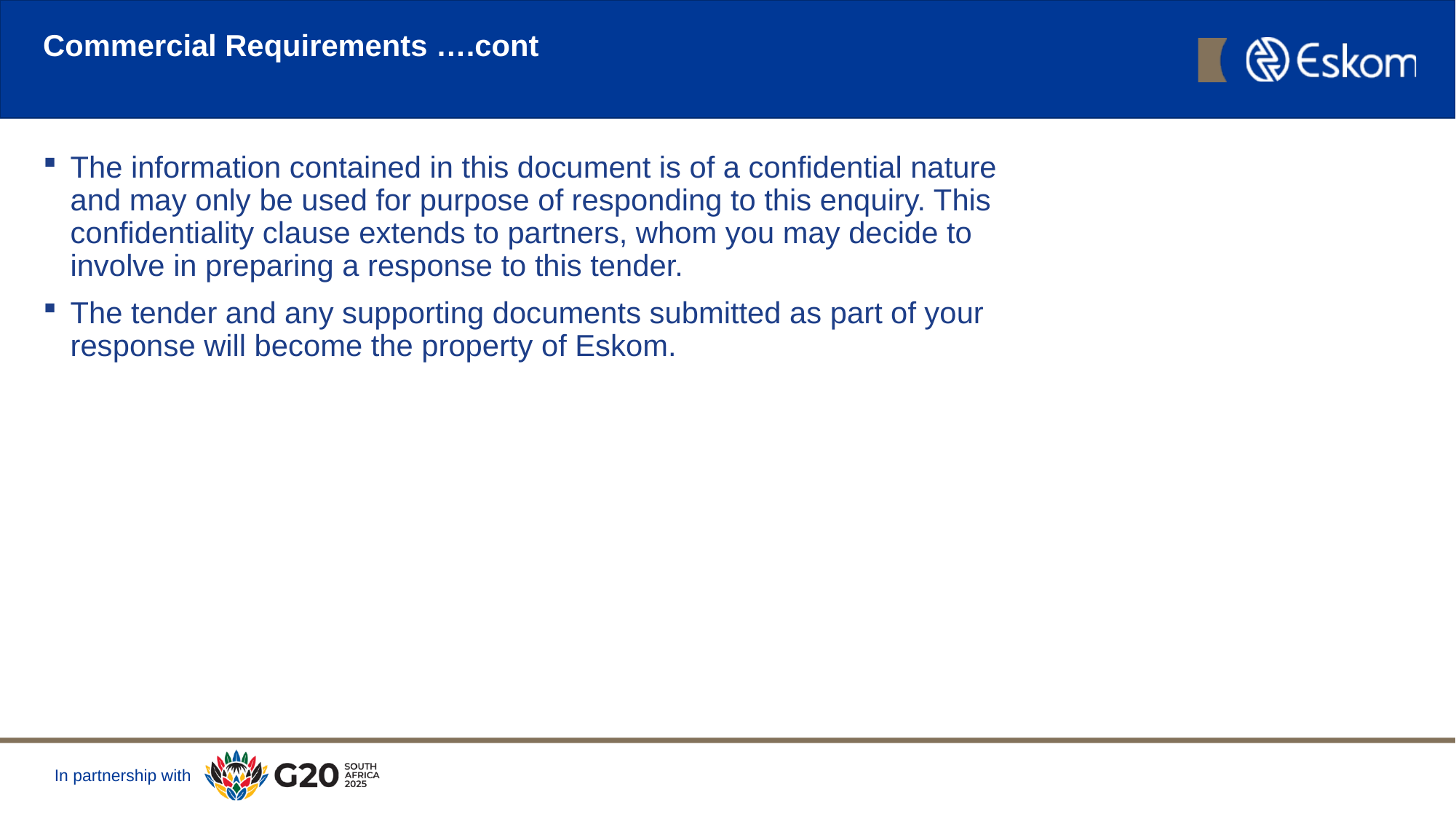

Commercial Requirements ….cont
The information contained in this document is of a confidential nature and may only be used for purpose of responding to this enquiry. This confidentiality clause extends to partners, whom you may decide to involve in preparing a response to this tender.
The tender and any supporting documents submitted as part of your response will become the property of Eskom.